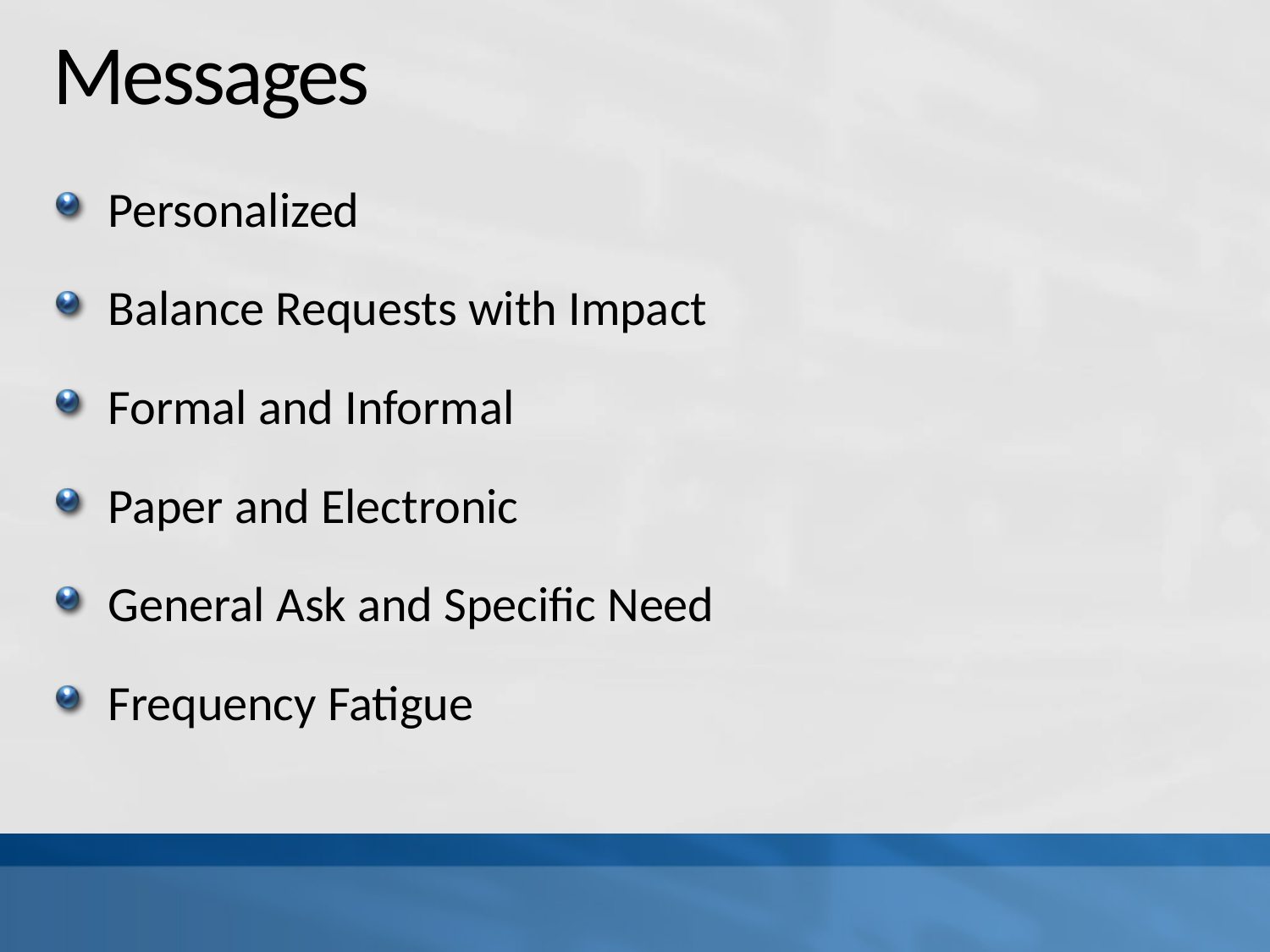

# Messages
Personalized
Balance Requests with Impact
Formal and Informal
Paper and Electronic
General Ask and Specific Need
Frequency Fatigue